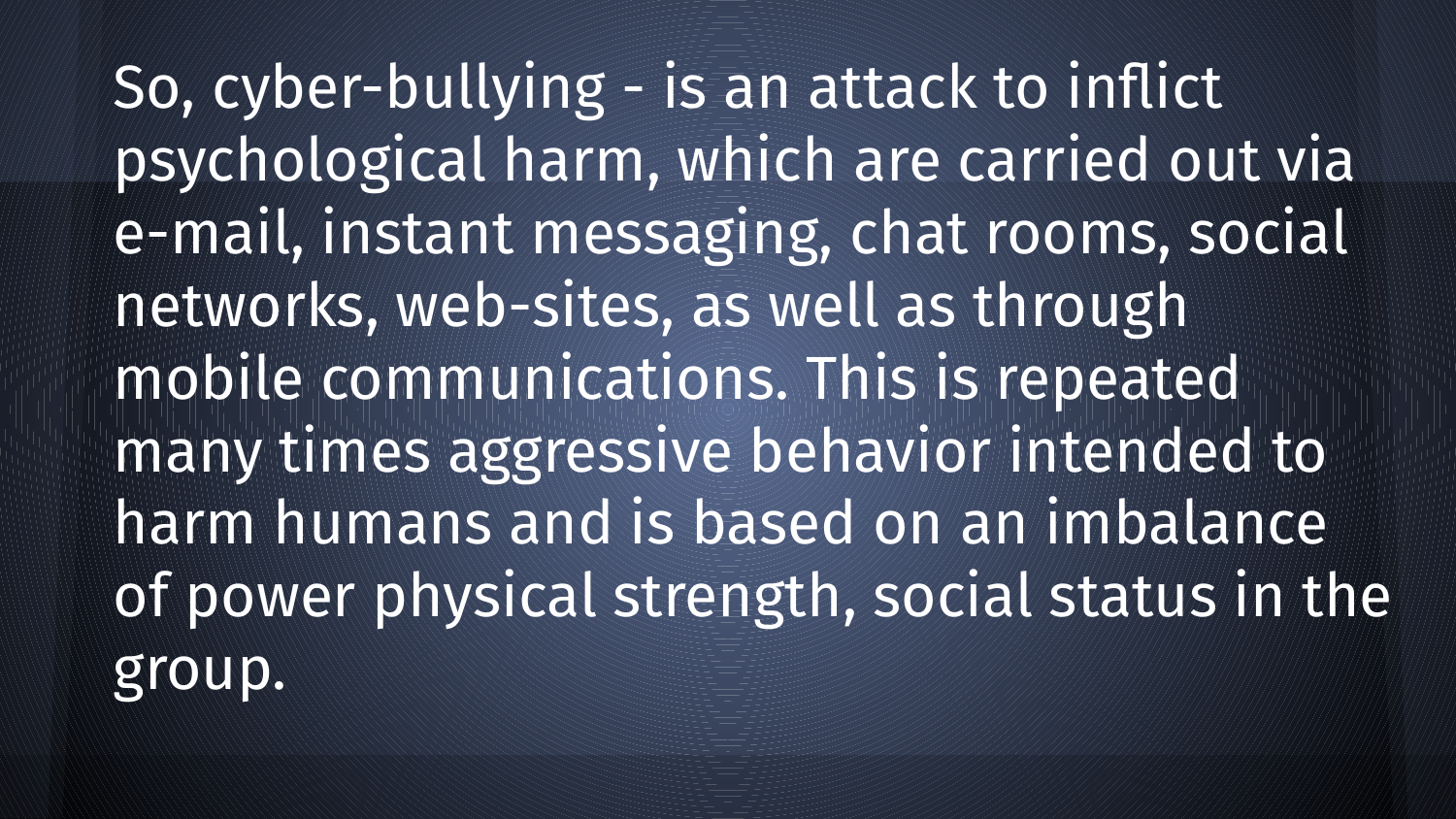

So, cyber-bullying - is an attack to inflict psychological harm, which are carried out via e-mail, instant messaging, chat rooms, social networks, web-sites, as well as through mobile communications. This is repeated many times aggressive behavior intended to harm humans and is based on an imbalance of power physical strength, social status in the group.
#